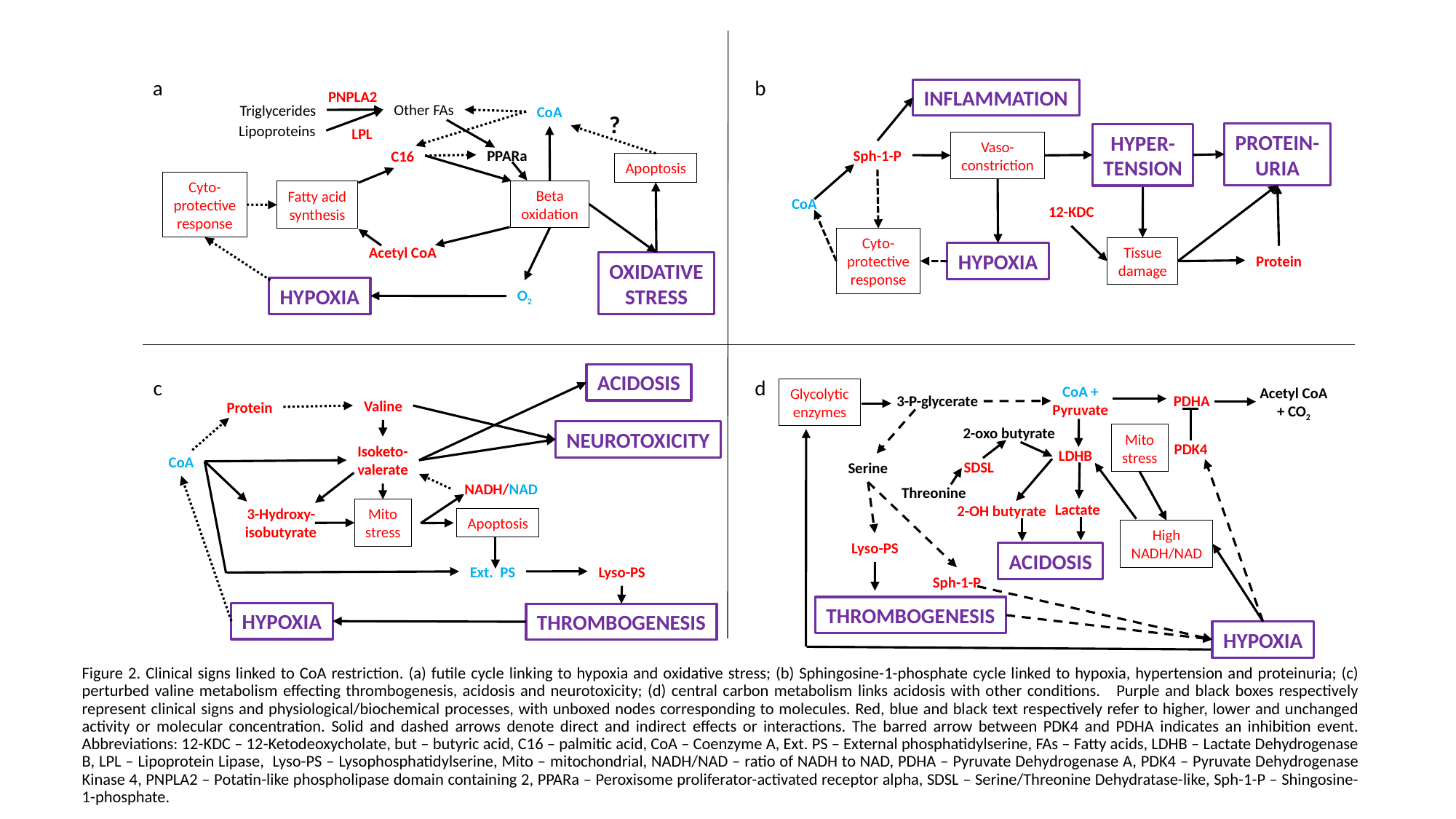

a
b
INFLAMMATION
PNPLA2
Other FAs
Triglycerides
CoA
?
Lipoproteins
LPL
PROTEIN-
URIA
HYPER-
TENSION
Vaso-
constriction
PPARa
Sph-1-P
C16
Apoptosis
Cyto-
protective
response
Beta
oxidation
Fatty acid
synthesis
CoA
12-KDC
Cyto-
protective
response
Acetyl CoA
Tissue
damage
HYPOXIA
Protein
OXIDATIVE
STRESS
HYPOXIA
O2
ACIDOSIS
d
c
CoA +
Pyruvate
Acetyl CoA
+ CO2
Glycolytic
enzymes
PDHA
3-P-glycerate
Valine
Protein
2-oxo butyrate
NEUROTOXICITY
Mito
stress
PDK4
Isoketo-
valerate
LDHB
CoA
SDSL
Serine
NADH/NAD
Threonine
Lactate
2-OH butyrate
3-Hydroxy-
isobutyrate
Mito
stress
Apoptosis
High
NADH/NAD
Lyso-PS
ACIDOSIS
Lyso-PS
Ext.  PS
Sph-1-P
THROMBOGENESIS
HYPOXIA
THROMBOGENESIS
HYPOXIA
Figure 2. Clinical signs linked to CoA restriction. (a) futile cycle linking to hypoxia and oxidative stress; (b) Sphingosine-1-phosphate cycle linked to hypoxia, hypertension and proteinuria; (c) perturbed valine metabolism effecting thrombogenesis, acidosis and neurotoxicity; (d) central carbon metabolism links acidosis with other conditions.   Purple and black boxes respectively represent clinical signs and physiological/biochemical processes, with unboxed nodes corresponding to molecules. Red, blue and black text respectively refer to higher, lower and unchanged activity or molecular concentration. Solid and dashed arrows denote direct and indirect effects or interactions. The barred arrow between PDK4 and PDHA indicates an inhibition event. Abbreviations: 12-KDC – 12-Ketodeoxycholate, but – butyric acid, C16 – palmitic acid, CoA – Coenzyme A, Ext. PS – External phosphatidylserine, FAs – Fatty acids, LDHB – Lactate Dehydrogenase B, LPL – Lipoprotein Lipase,  Lyso-PS – Lysophosphatidylserine, Mito – mitochondrial, NADH/NAD – ratio of NADH to NAD, PDHA – Pyruvate Dehydrogenase A, PDK4 – Pyruvate Dehydrogenase Kinase 4, PNPLA2 – Potatin-like phospholipase domain containing 2, PPARa – Peroxisome proliferator-activated receptor alpha, SDSL – Serine/Threonine Dehydratase-like, Sph-1-P – Shingosine-1-phosphate.